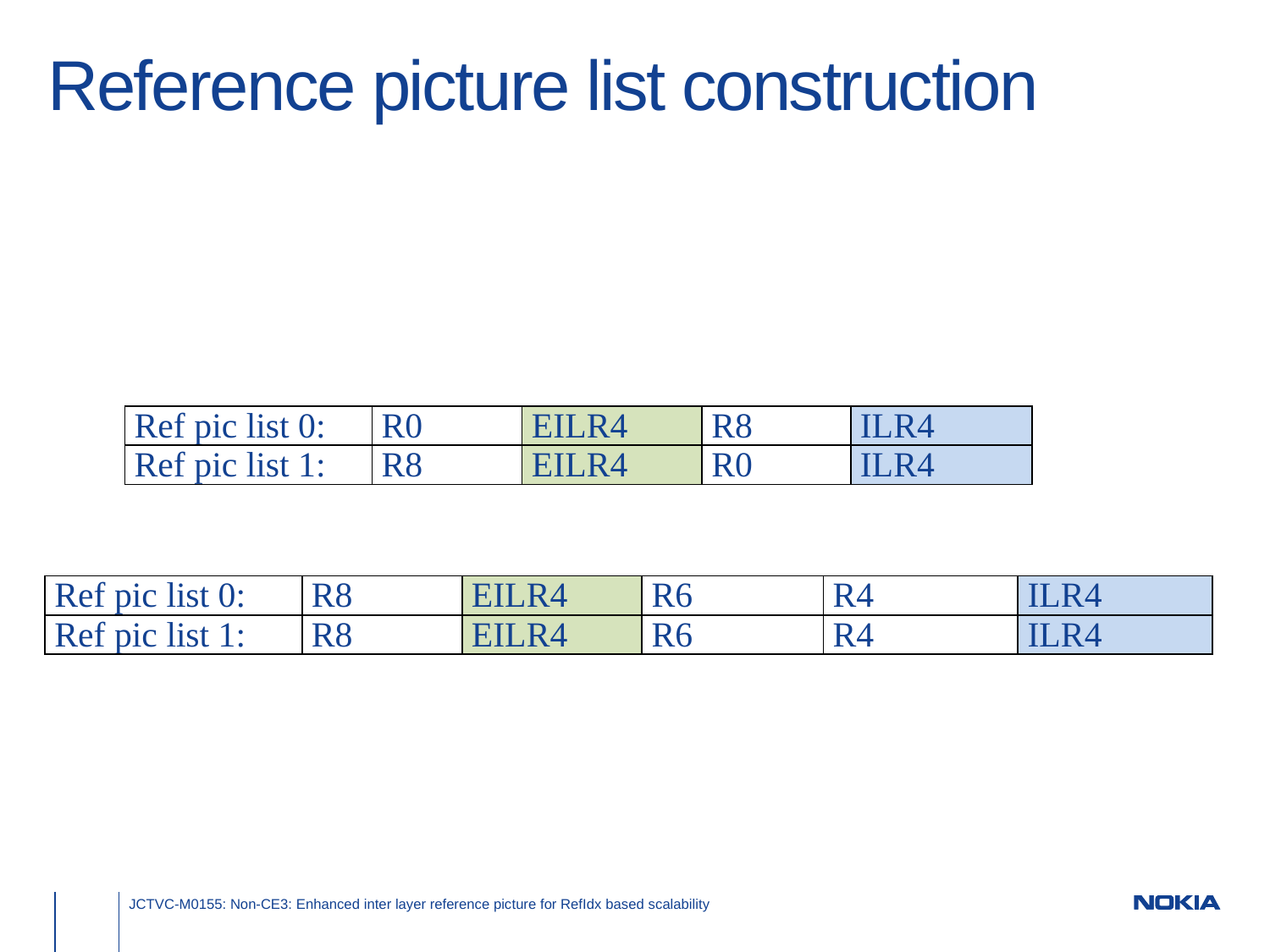

# Reference picture list construction
| Ref pic list 0: | R0 | EILR4 | R8 | ILR4 |
| --- | --- | --- | --- | --- |
| Ref pic list 1: | R8 | EILR4 | R0 | ILR4 |
| Ref pic list 0: | R8 | EILR4 | R6 | R4 | ILR4 |
| --- | --- | --- | --- | --- | --- |
| Ref pic list 1: | R8 | EILR4 | R6 | R4 | ILR4 |
JCTVC-M0155: Non-CE3: Enhanced inter layer reference picture for RefIdx based scalability